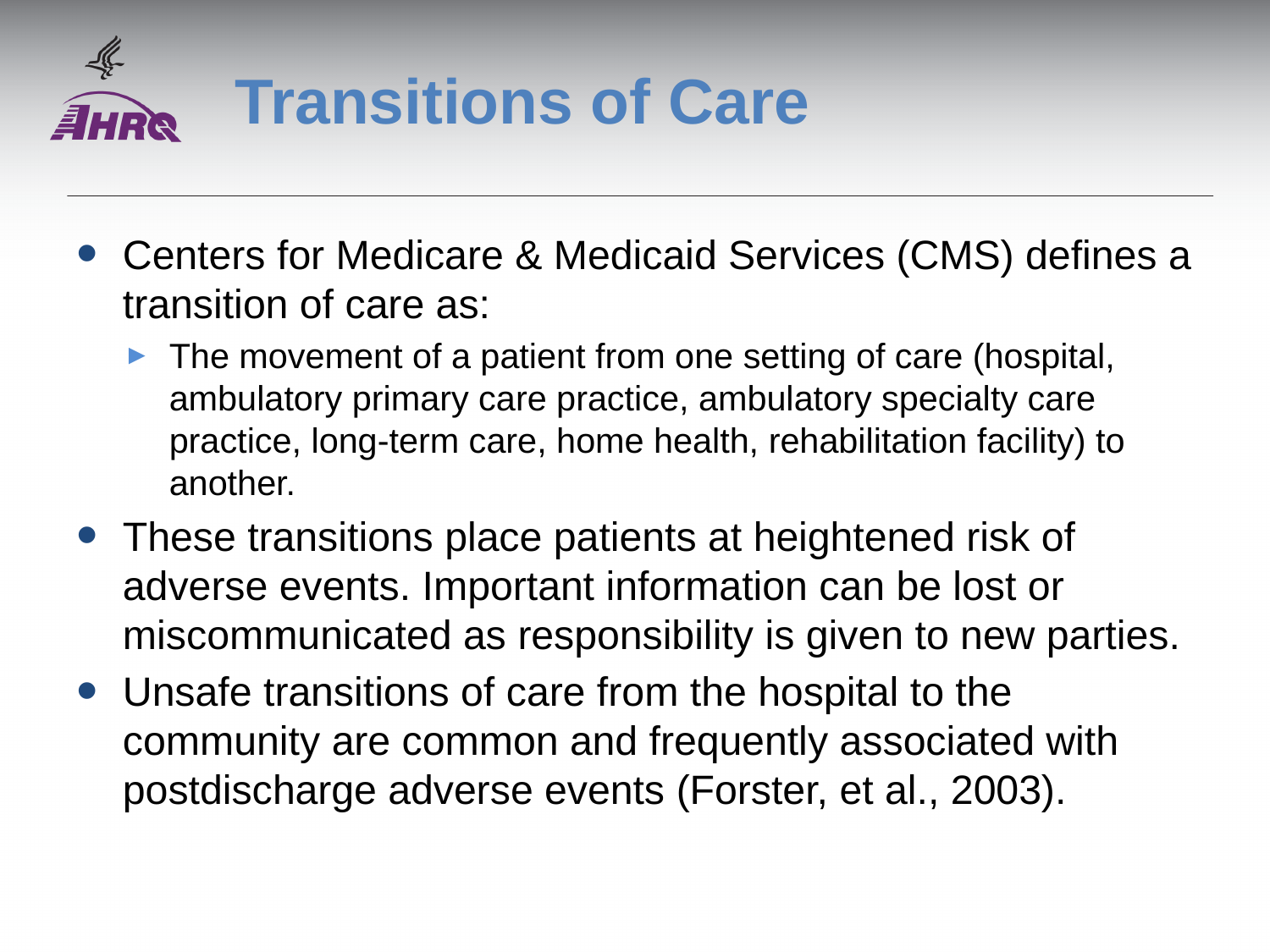

# Transitions of Care
Centers for Medicare & Medicaid Services (CMS) defines a transition of care as:
The movement of a patient from one setting of care (hospital, ambulatory primary care practice, ambulatory specialty care practice, long-term care, home health, rehabilitation facility) to another.
These transitions place patients at heightened risk of adverse events. Important information can be lost or miscommunicated as responsibility is given to new parties.
Unsafe transitions of care from the hospital to the community are common and frequently associated with postdischarge adverse events (Forster, et al., 2003).